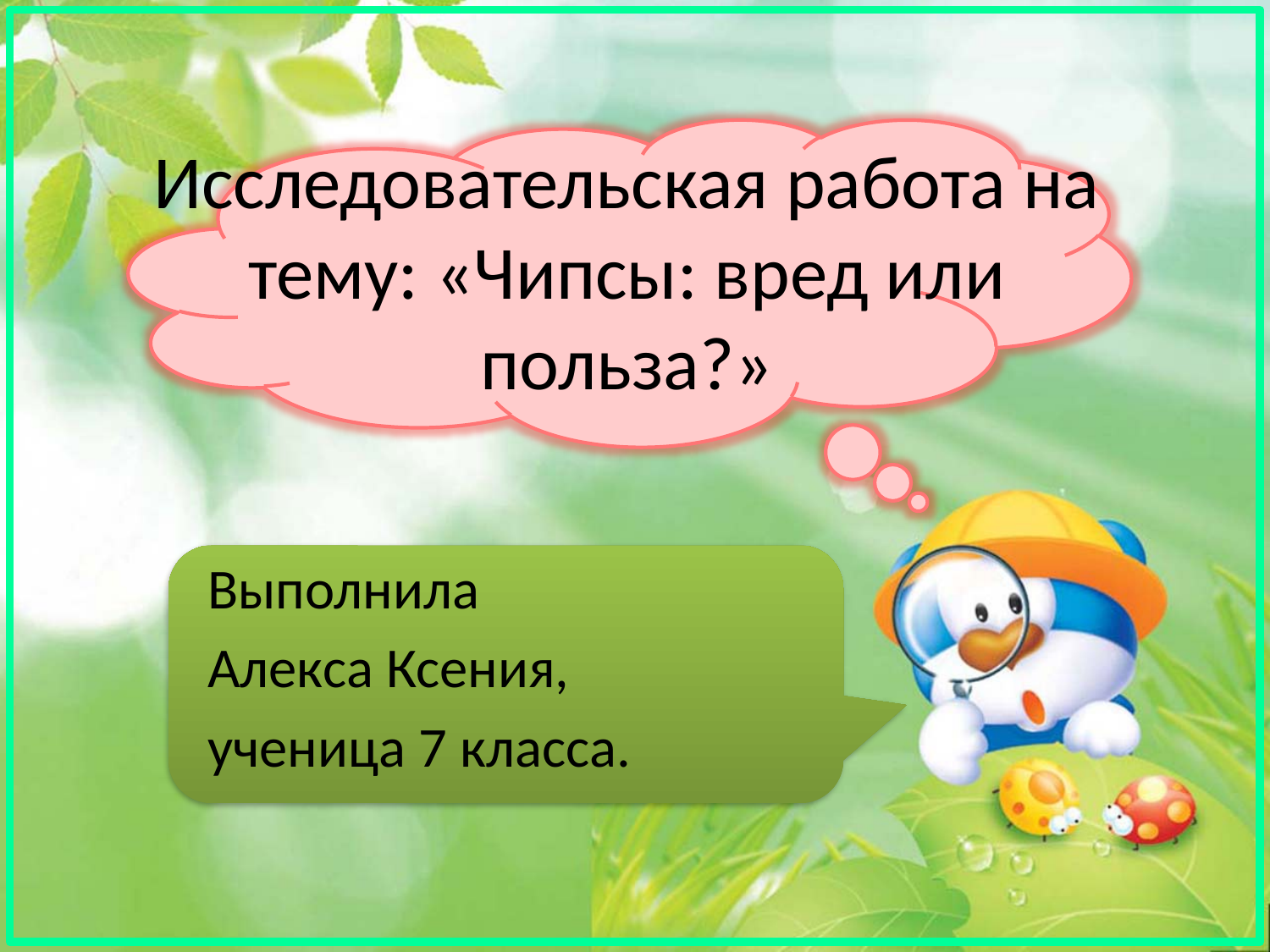

# Исследовательская работа на тему: «Чипсы: вред или польза?»
Выполнила
Алекса Ксения,
ученица 7 класса.